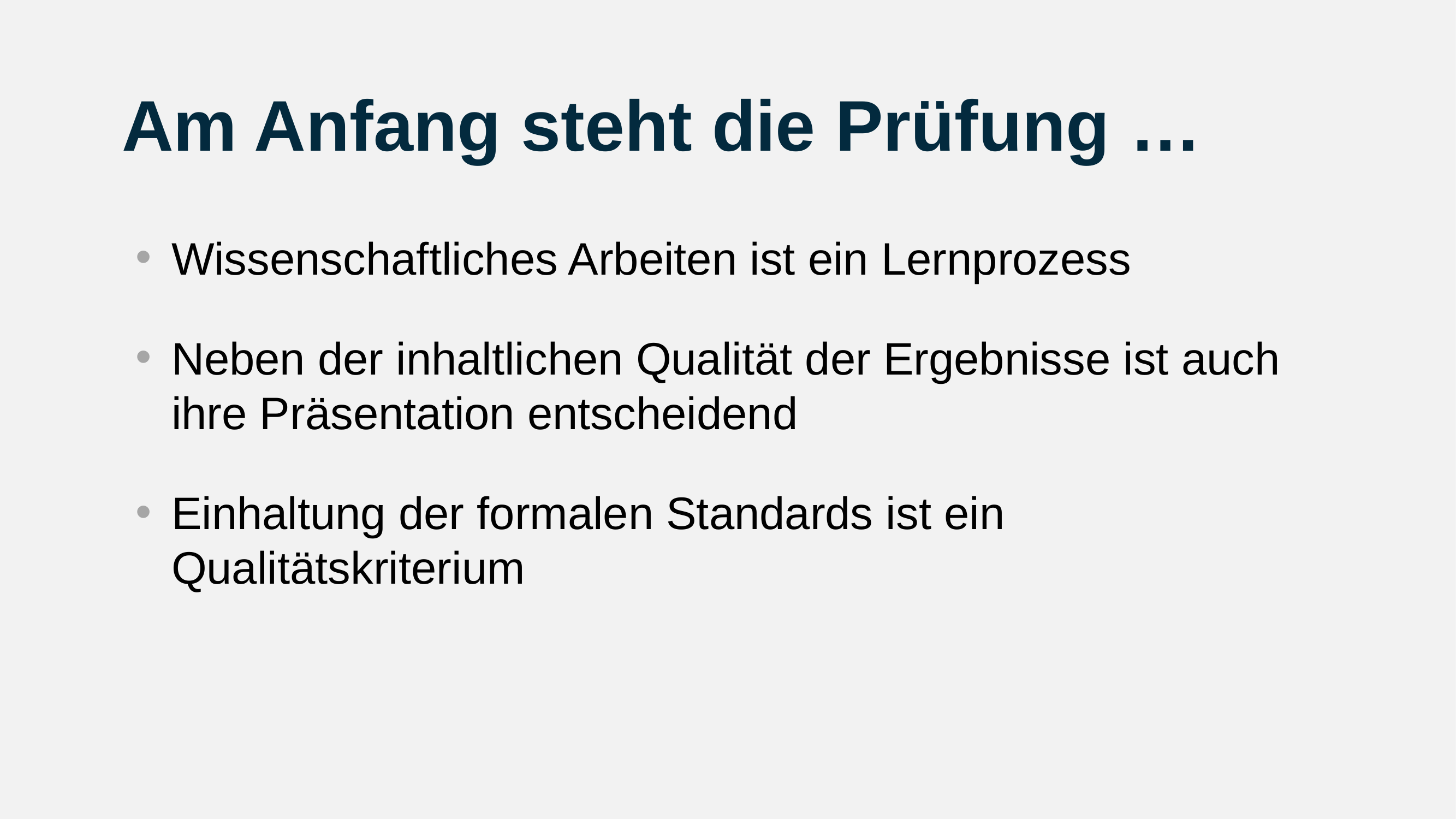

# Am Anfang steht die Prüfung …
Wissenschaftliches Arbeiten ist ein Lernprozess
Neben der inhaltlichen Qualität der Ergebnisse ist auch ihre Präsentation entscheidend
Einhaltung der formalen Standards ist ein Qualitätskriterium